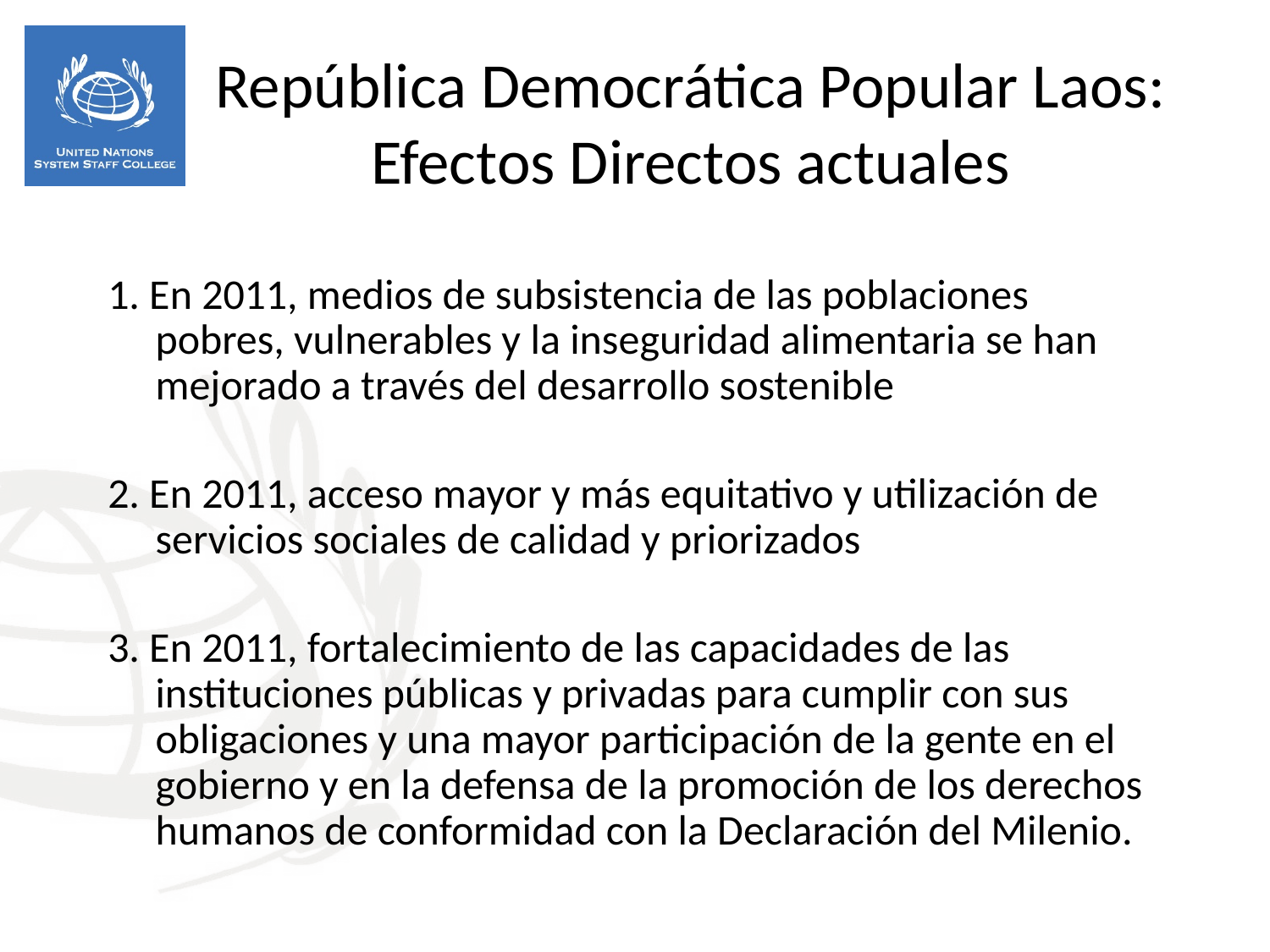

República Democrática Popular Laos: Efectos Directos actuales
1. En 2011, medios de subsistencia de las poblaciones pobres, vulnerables y la inseguridad alimentaria se han mejorado a través del desarrollo sostenible

2. En 2011, acceso mayor y más equitativo y utilización de servicios sociales de calidad y priorizados

3. En 2011, fortalecimiento de las capacidades de las instituciones públicas y privadas para cumplir con sus obligaciones y una mayor participación de la gente en el gobierno y en la defensa de la promoción de los derechos humanos de conformidad con la Declaración del Milenio.